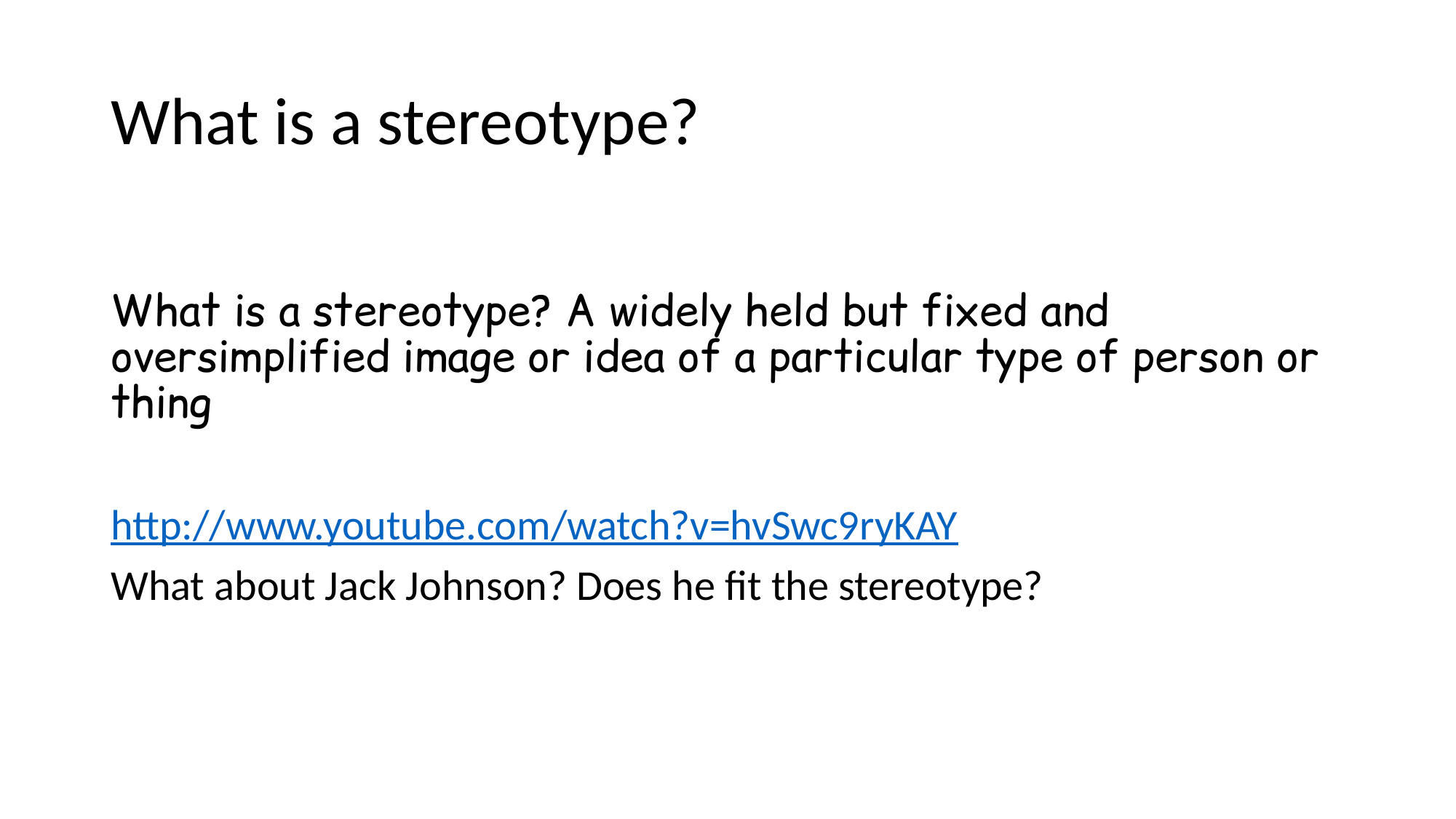

# What is a stereotype?

What is a stereotype? A widely held but fixed and oversimplified image or idea of a particular type of person or thing

http://www.youtube.com/watch?v=hvSwc9ryKAY
What about Jack Johnson? Does he fit the stereotype?